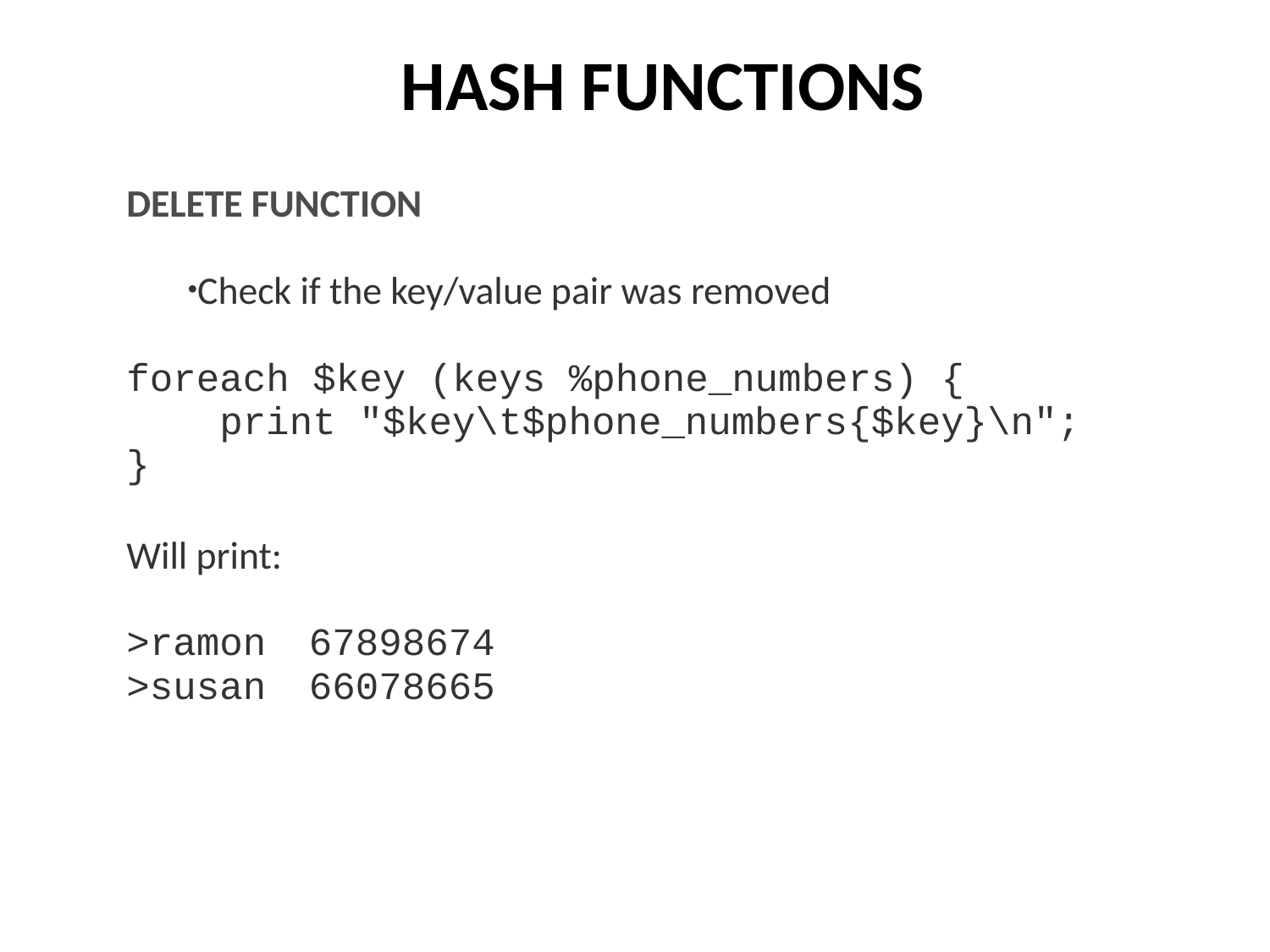

HASH FUNCTIONS
DELETE FUNCTION
Check if the key/value pair was removed
foreach $key (keys %phone_numbers) {
    print "$key\t$phone_numbers{$key}\n";
}

Will print:

>ramon	67898674
>susan	66078665